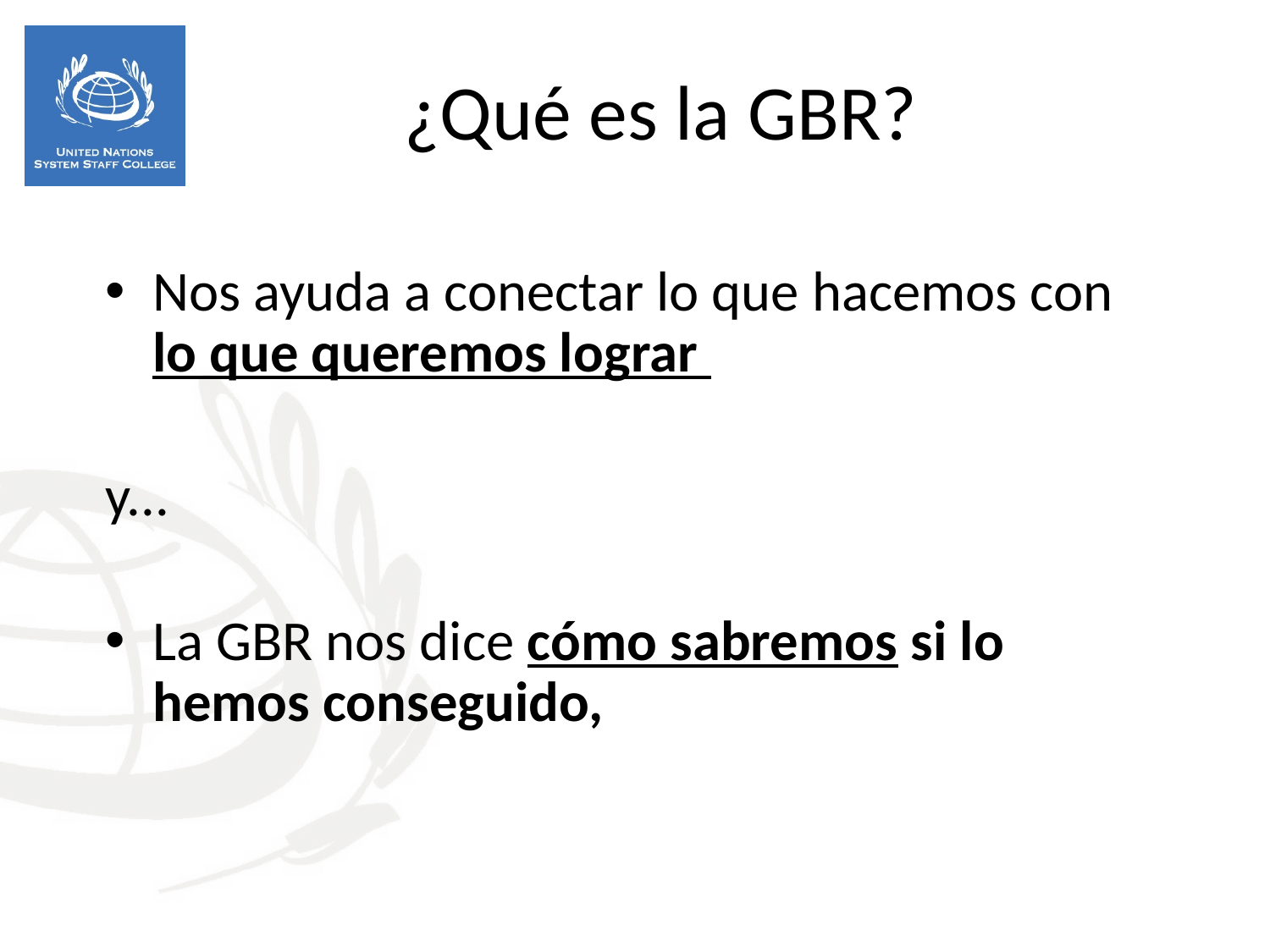

¿Qué es la GBR?
Nos ayuda a conectar lo que hacemos con lo que queremos lograr

y...

La GBR nos dice cómo sabremos si lo hemos conseguido,